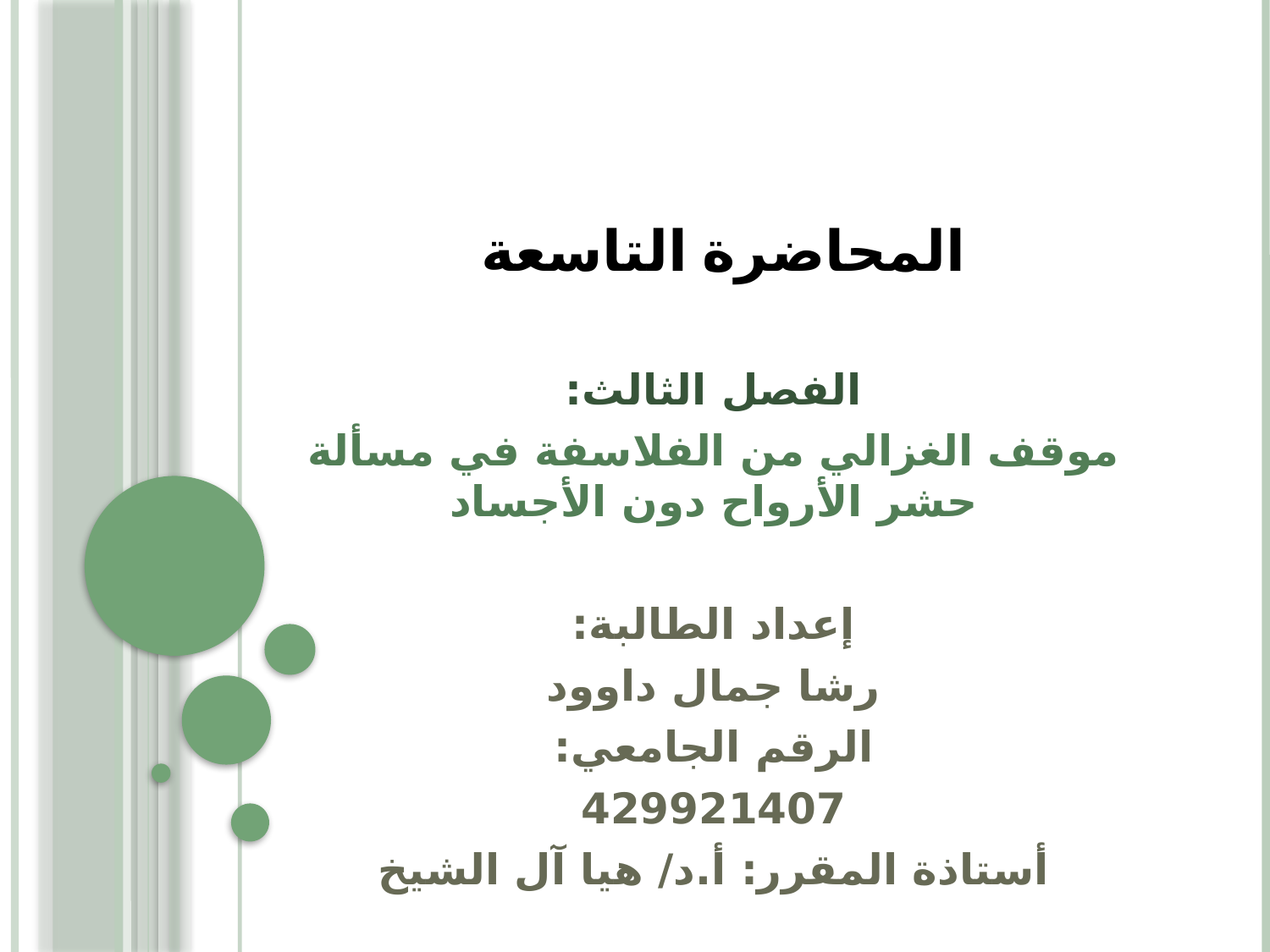

# المحاضرة التاسعة
الفصل الثالث:
موقف الغزالي من الفلاسفة في مسألة حشر الأرواح دون الأجساد

إعداد الطالبة:
رشا جمال داوود
الرقم الجامعي:
429921407
أستاذة المقرر: أ.د/ هيا آل الشيخ